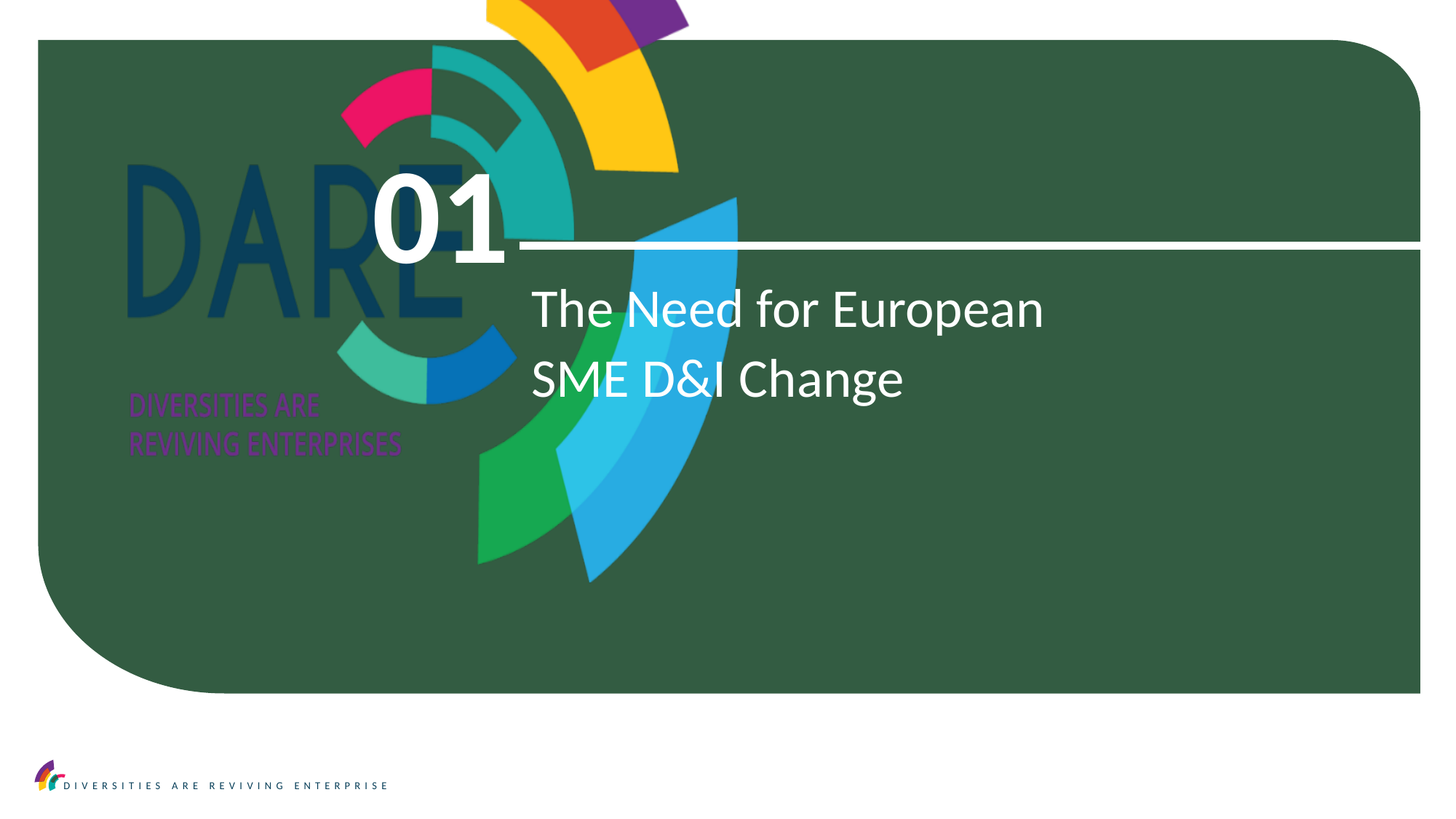

01
The Need for European SME D&I Change